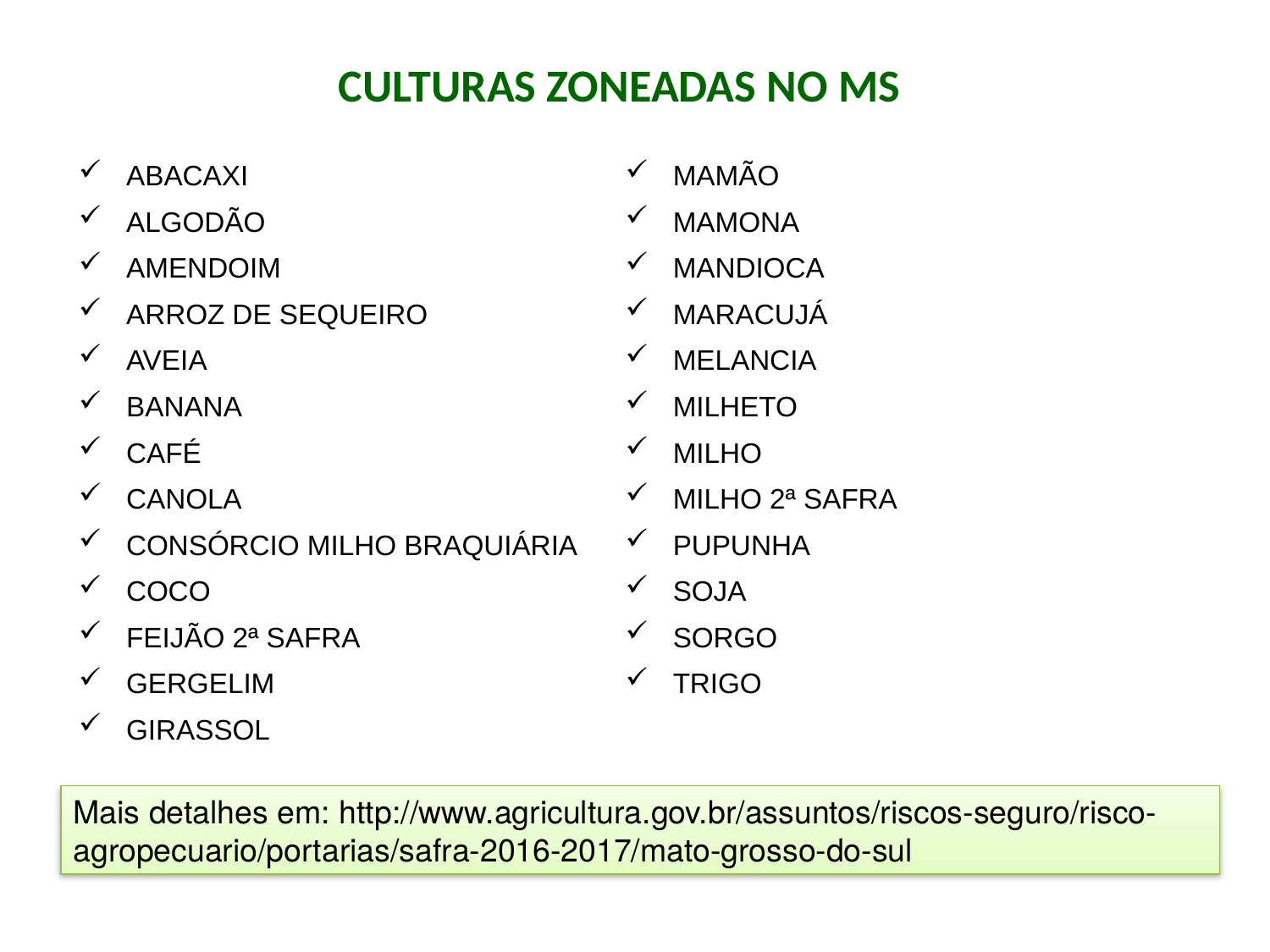

# CULTURAS ZONEADAS NO MS
ABACAXI
ALGODÃO
AMENDOIM
ARROZ DE SEQUEIRO
AVEIA
BANANA
CAFÉ
CANOLA
CONSÓRCIO MILHO BRAQUIÁRIA
COCO
FEIJÃO 2ª SAFRA
GERGELIM
GIRASSOL
MAMÃO
MAMONA
MANDIOCA
MARACUJÁ
MELANCIA
MILHETO
MILHO
MILHO 2ª SAFRA
PUPUNHA
SOJA
SORGO
TRIGO
Mais detalhes em: http://www.agricultura.gov.br/assuntos/riscos-seguro/risco-agropecuario/portarias/safra-2016-2017/mato-grosso-do-sul